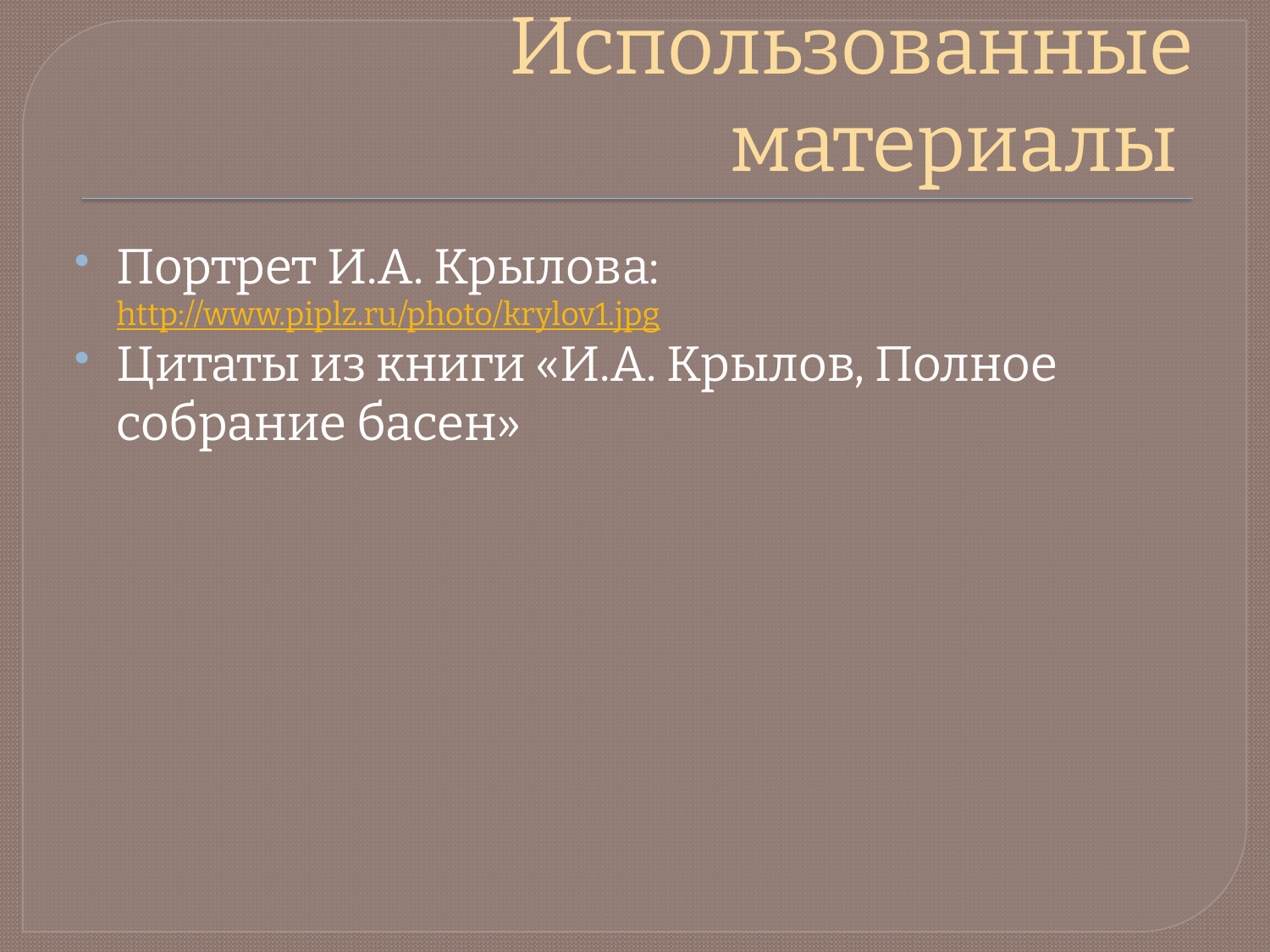

# Использованные материалы
Портрет И.А. Крылова: http://www.piplz.ru/photo/krylov1.jpg
Цитаты из книги «И.А. Крылов, Полное собрание басен»